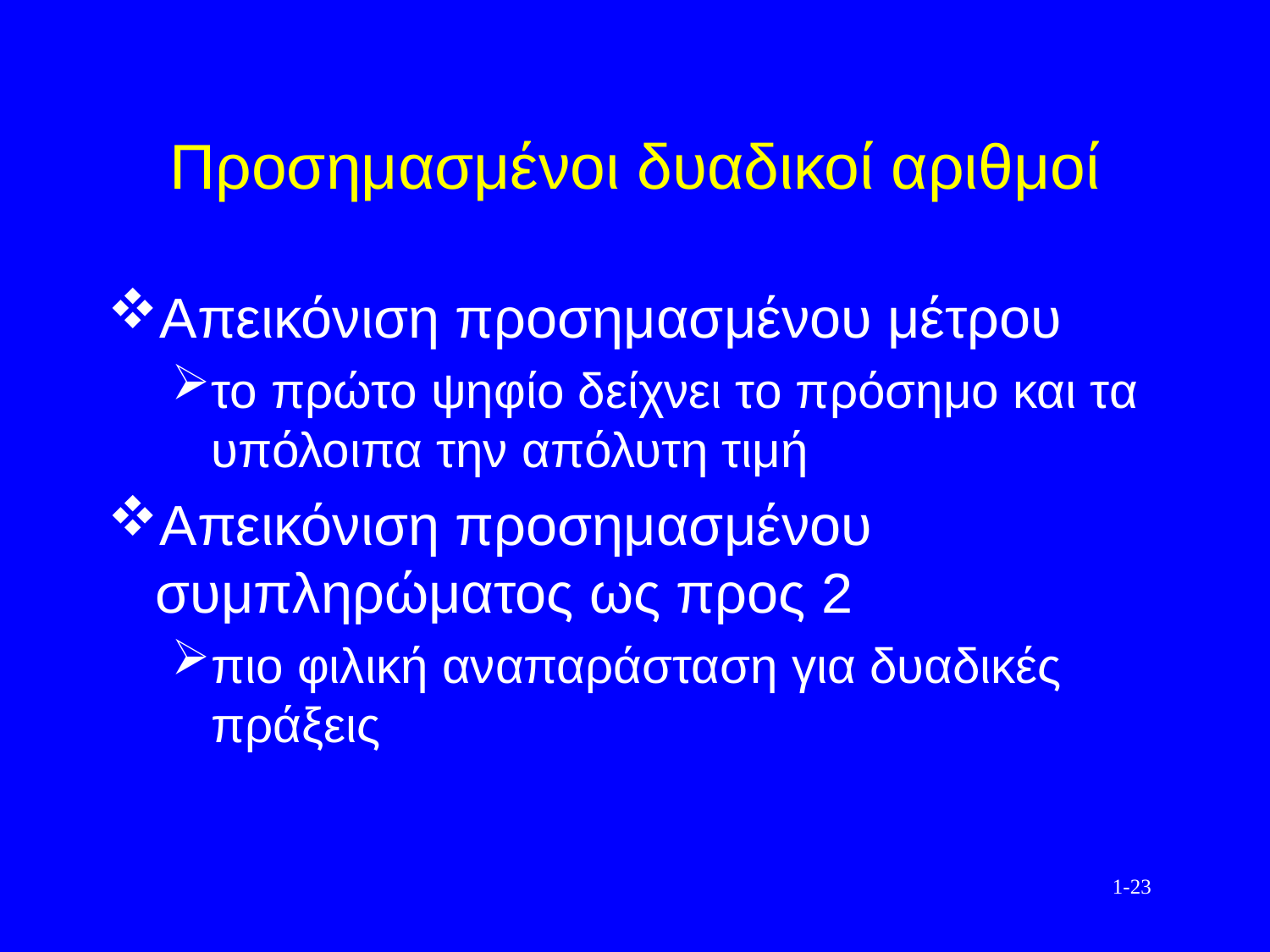

# Προσημασμένοι δυαδικοί αριθμοί
Απεικόνιση προσημασμένου μέτρου
το πρώτο ψηφίο δείχνει το πρόσημο και τα υπόλοιπα την απόλυτη τιμή
Απεικόνιση προσημασμένου συμπληρώματος ως προς 2
πιο φιλική αναπαράσταση για δυαδικές πράξεις